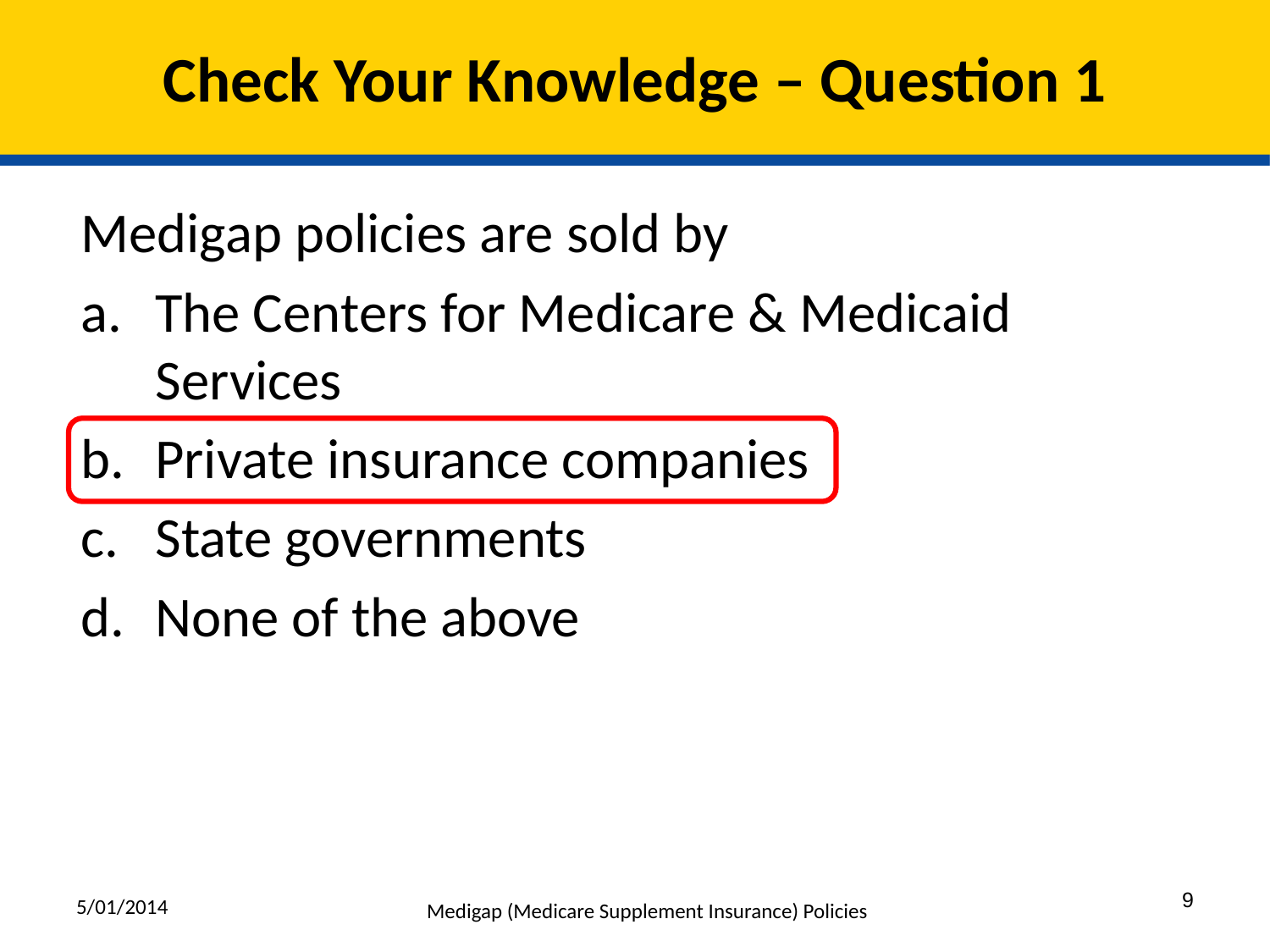

# Check Your Knowledge – Question 1
Medigap policies are sold by
The Centers for Medicare & Medicaid Services
Private insurance companies
State governments
None of the above

5/01/2014
9
Medigap (Medicare Supplement Insurance) Policies